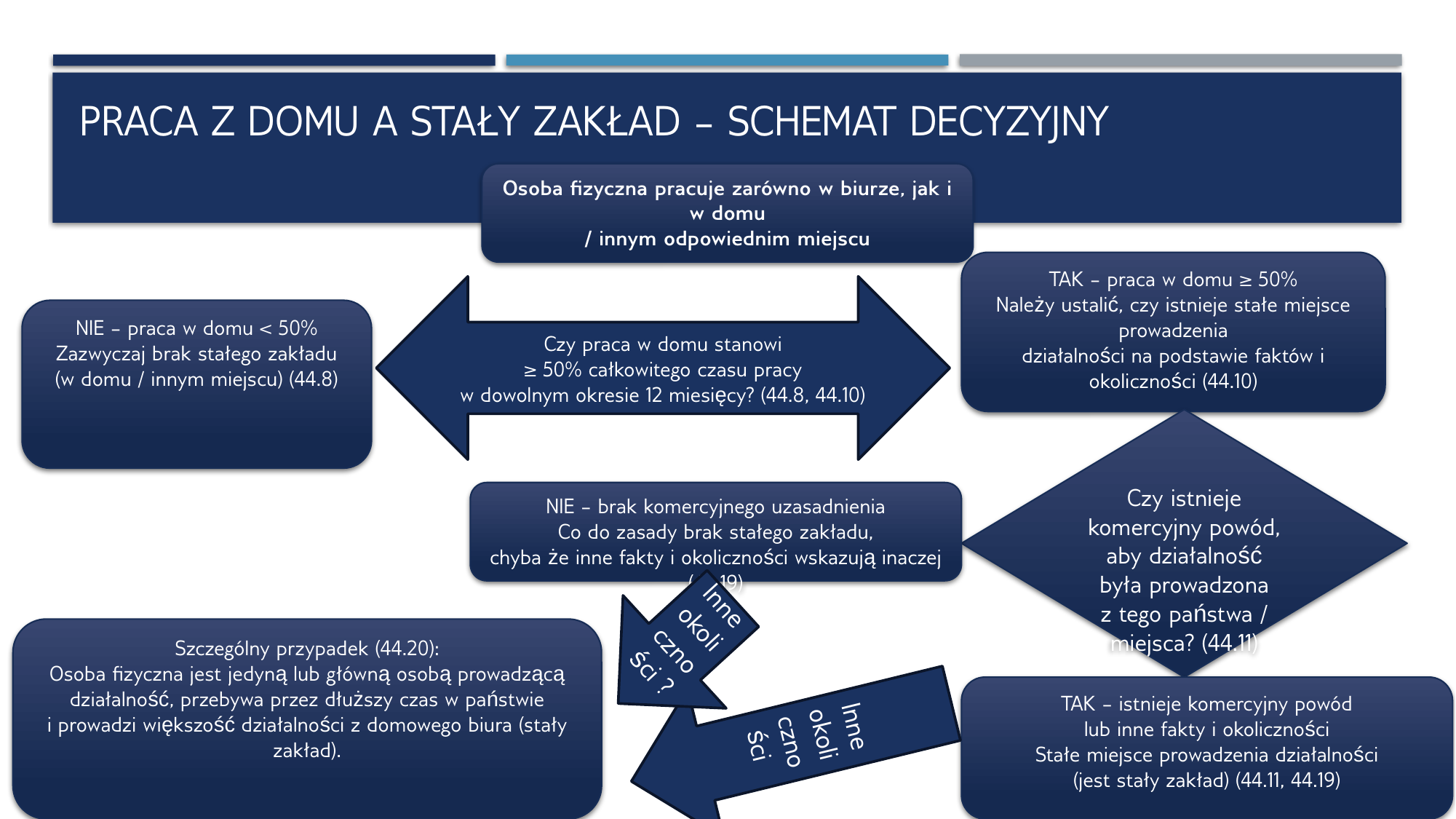

# Praca z domu a stały zakład – schemat decyzyjny
Osoba fizyczna pracuje zarówno w biurze, jak i w domu
/ innym odpowiednim miejscu
TAK – praca w domu ≥ 50%
Należy ustalić, czy istnieje stałe miejsce prowadzenia
działalności na podstawie faktów i okoliczności (44.10)
Czy praca w domu stanowi
≥ 50% całkowitego czasu pracy
w dowolnym okresie 12 miesięcy? (44.8, 44.10)
NIE – praca w domu < 50%
Zazwyczaj brak stałego zakładu
(w domu / innym miejscu) (44.8)
Czy istnieje komercyjny powód,
aby działalność była prowadzona
z tego państwa / miejsca? (44.11)
NIE – brak komercyjnego uzasadnienia
Co do zasady brak stałego zakładu,
chyba że inne fakty i okoliczności wskazują inaczej (44.19)
Inne okoliczności ?
Inne okoliczności
Szczególny przypadek (44.20):
Osoba fizyczna jest jedyną lub główną osobą prowadzącą działalność, przebywa przez dłuższy czas w państwie
i prowadzi większość działalności z domowego biura (stały zakład).
TAK – istnieje komercyjny powód
lub inne fakty i okoliczności
Stałe miejsce prowadzenia działalności
(jest stały zakład) (44.11, 44.19)